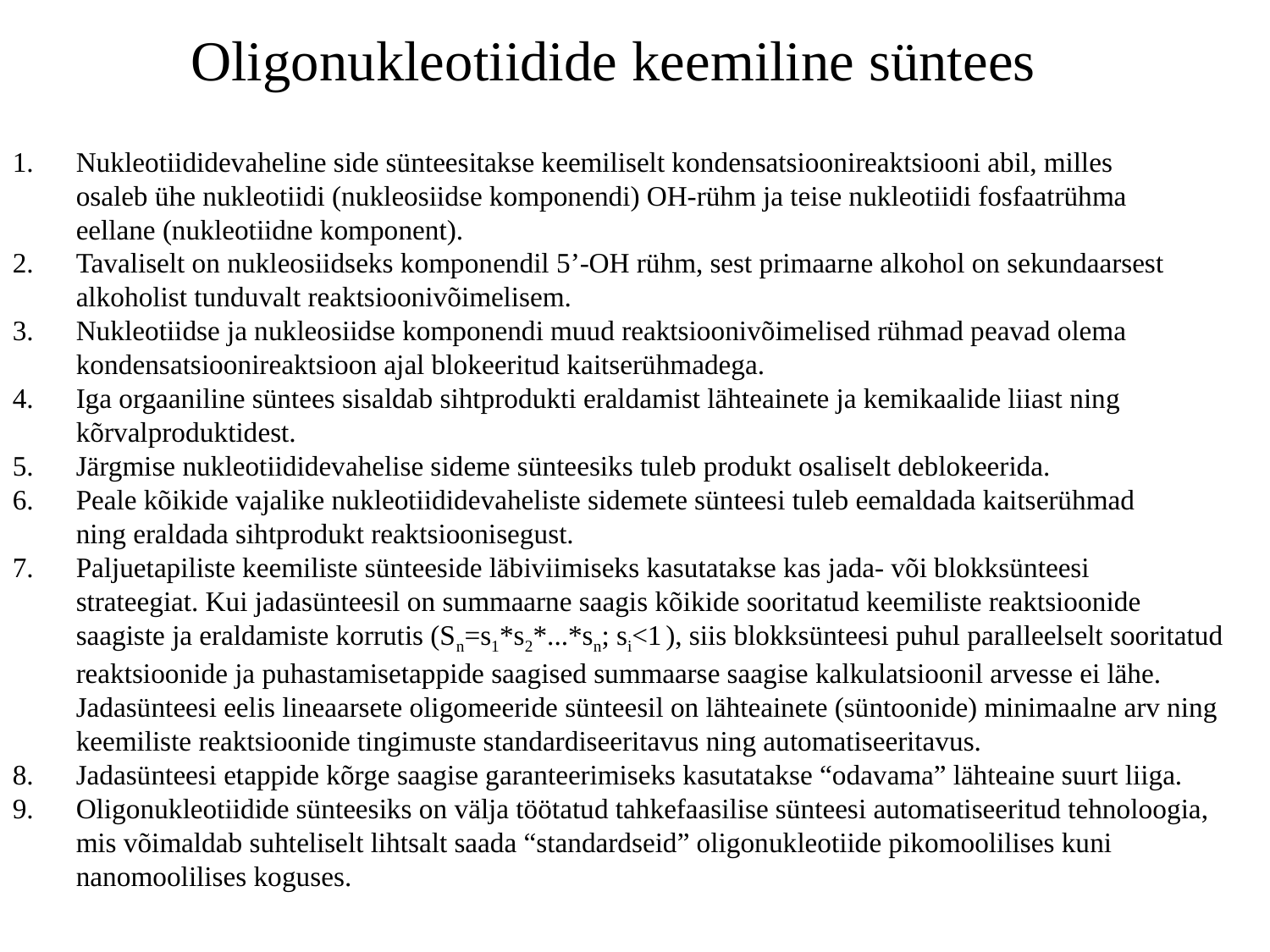

Oligonukleotiidide keemiline süntees
Nukleotiididevaheline side sünteesitakse keemiliselt kondensatsioonireaktsiooni abil, milles
osaleb ühe nukleotiidi (nukleosiidse komponendi) OH-rühm ja teise nukleotiidi fosfaatrühma
eellane (nukleotiidne komponent).
Tavaliselt on nukleosiidseks komponendil 5’-OH rühm, sest primaarne alkohol on sekundaarsest
alkoholist tunduvalt reaktsioonivõimelisem.
Nukleotiidse ja nukleosiidse komponendi muud reaktsioonivõimelised rühmad peavad olema
kondensatsioonireaktsioon ajal blokeeritud kaitserühmadega.
Iga orgaaniline süntees sisaldab sihtprodukti eraldamist lähteainete ja kemikaalide liiast ning
kõrvalproduktidest.
Järgmise nukleotiididevahelise sideme sünteesiks tuleb produkt osaliselt deblokeerida.
Peale kõikide vajalike nukleotiididevaheliste sidemete sünteesi tuleb eemaldada kaitserühmad
ning eraldada sihtprodukt reaktsioonisegust.
Paljuetapiliste keemiliste sünteeside läbiviimiseks kasutatakse kas jada- või blokksünteesi
strateegiat. Kui jadasünteesil on summaarne saagis kõikide sooritatud keemiliste reaktsioonide
saagiste ja eraldamiste korrutis (Sn=s1*s2*...*sn; si<1 ), siis blokksünteesi puhul paralleelselt sooritatud
reaktsioonide ja puhastamisetappide saagised summaarse saagise kalkulatsioonil arvesse ei lähe.
Jadasünteesi eelis lineaarsete oligomeeride sünteesil on lähteainete (süntoonide) minimaalne arv ning
keemiliste reaktsioonide tingimuste standardiseeritavus ning automatiseeritavus.
Jadasünteesi etappide kõrge saagise garanteerimiseks kasutatakse “odavama” lähteaine suurt liiga.
Oligonukleotiidide sünteesiks on välja töötatud tahkefaasilise sünteesi automatiseeritud tehnoloogia,
mis võimaldab suhteliselt lihtsalt saada “standardseid” oligonukleotiide pikomoolilises kuni
nanomoolilises koguses.